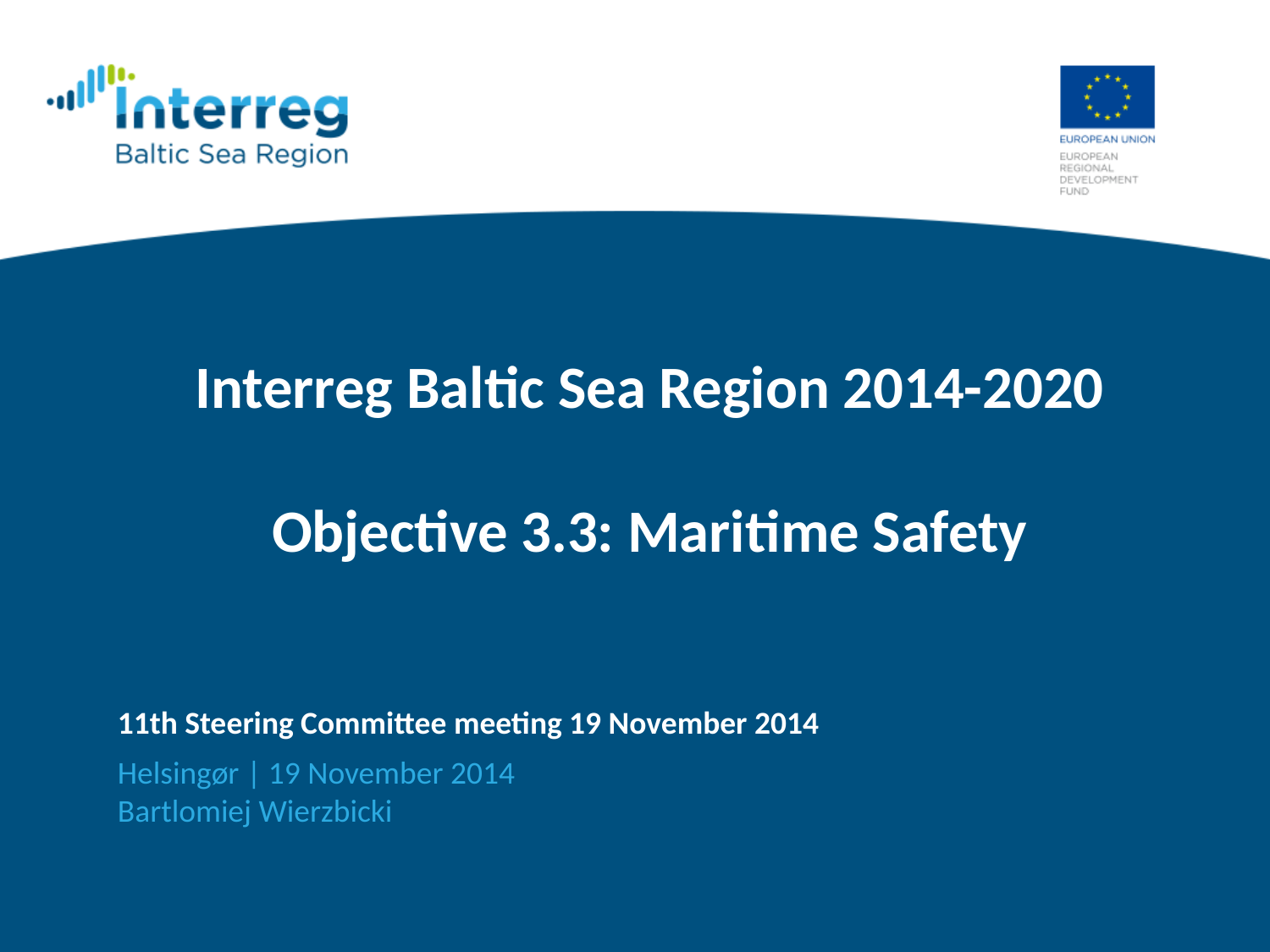

# Interreg Baltic Sea Region 2014-2020 Objective 3.3: Maritime Safety
11th Steering Committee meeting 19 November 2014
Helsingør | 19 November 2014
Bartlomiej Wierzbicki